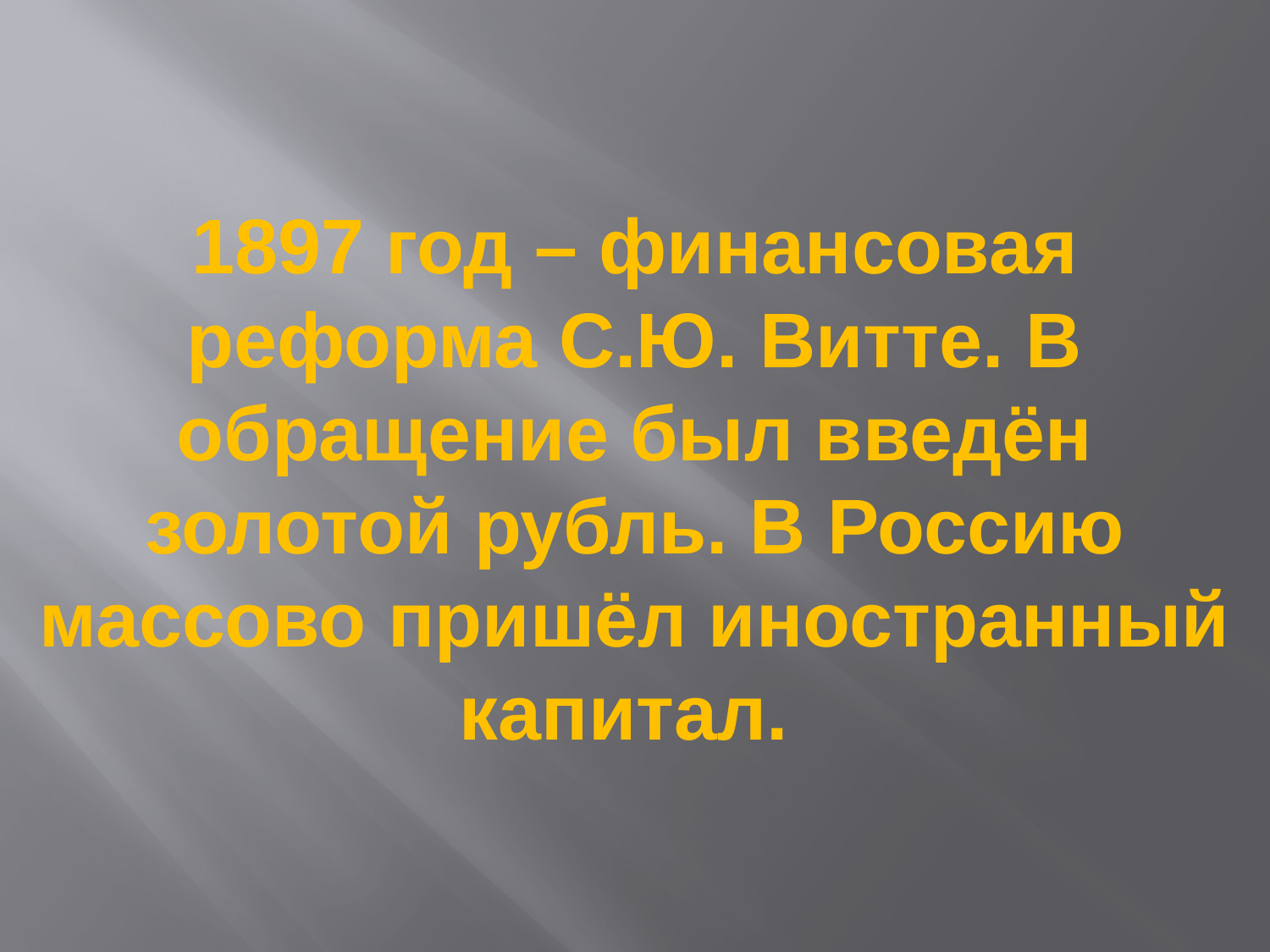

# 1897 год – финансовая реформа С.Ю. Витте. В обращение был введён золотой рубль. В Россию массово пришёл иностранный капитал.